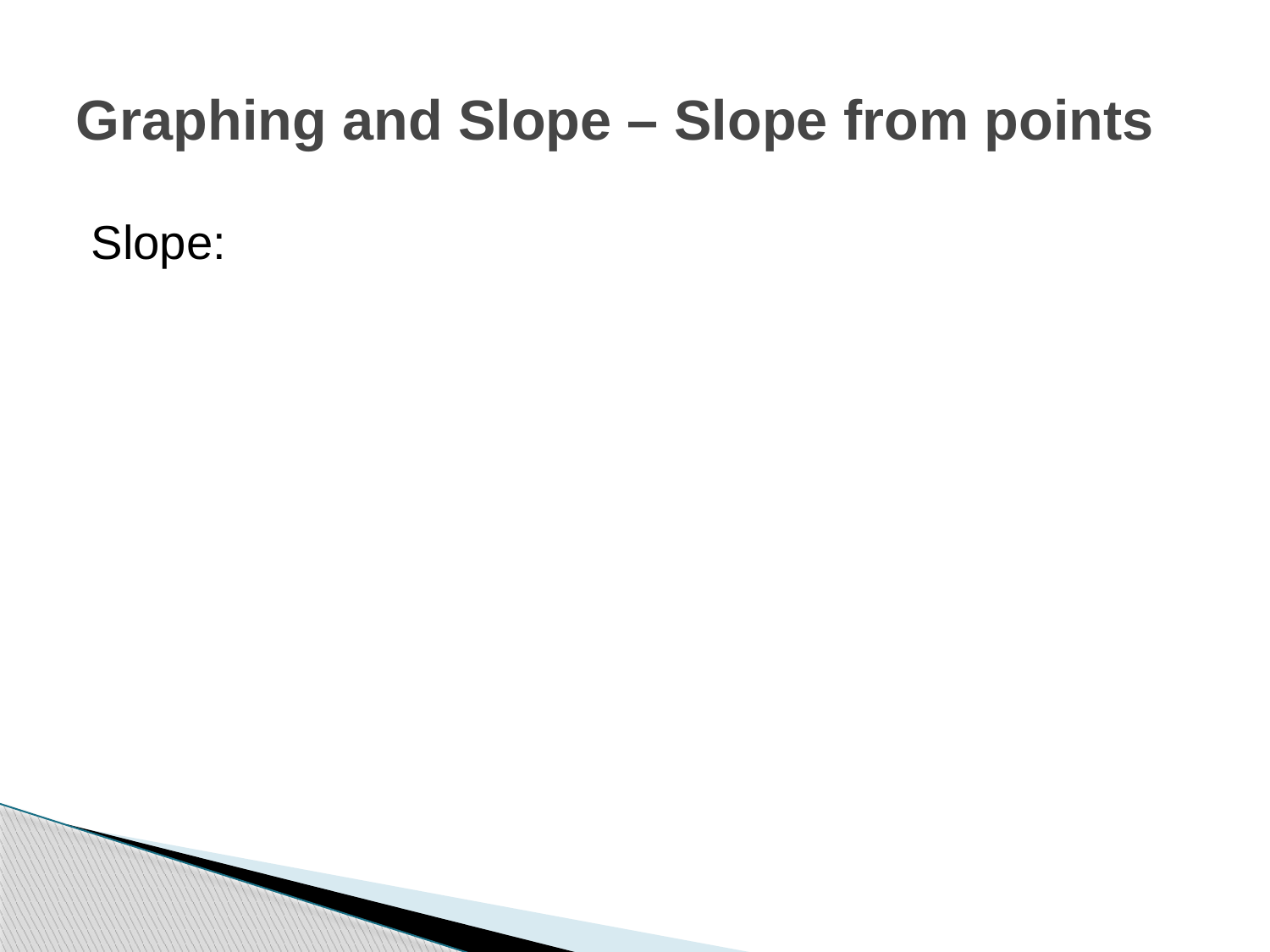

# Graphing and Slope – Slope from points
Slope: